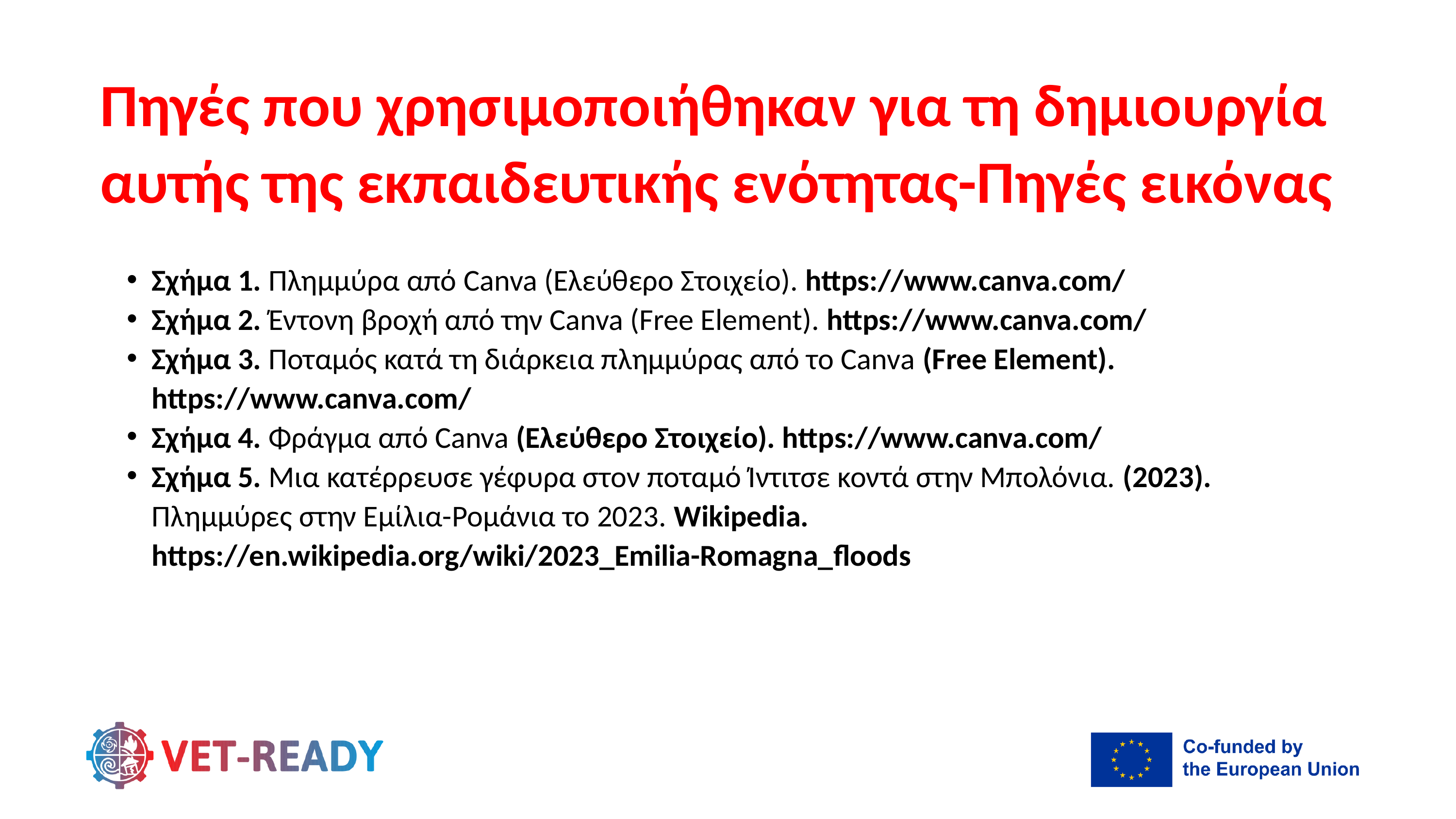

Πηγές που χρησιμοποιήθηκαν για τη δημιουργία αυτής της εκπαιδευτικής ενότητας-Πηγές εικόνας
Σχήμα 1. Πλημμύρα από Canva (Ελεύθερο Στοιχείο). https://www.canva.com/
Σχήμα 2. Έντονη βροχή από την Canva (Free Element). https://www.canva.com/
Σχήμα 3. Ποταμός κατά τη διάρκεια πλημμύρας από το Canva (Free Element). https://www.canva.com/
Σχήμα 4. Φράγμα από Canva (Ελεύθερο Στοιχείο). https://www.canva.com/
Σχήμα 5. Μια κατέρρευσε γέφυρα στον ποταμό Ίντιτσε κοντά στην Μπολόνια. (2023). Πλημμύρες στην Εμίλια-Ρομάνια το 2023. Wikipedia. https://en.wikipedia.org/wiki/2023_Emilia-Romagna_floods